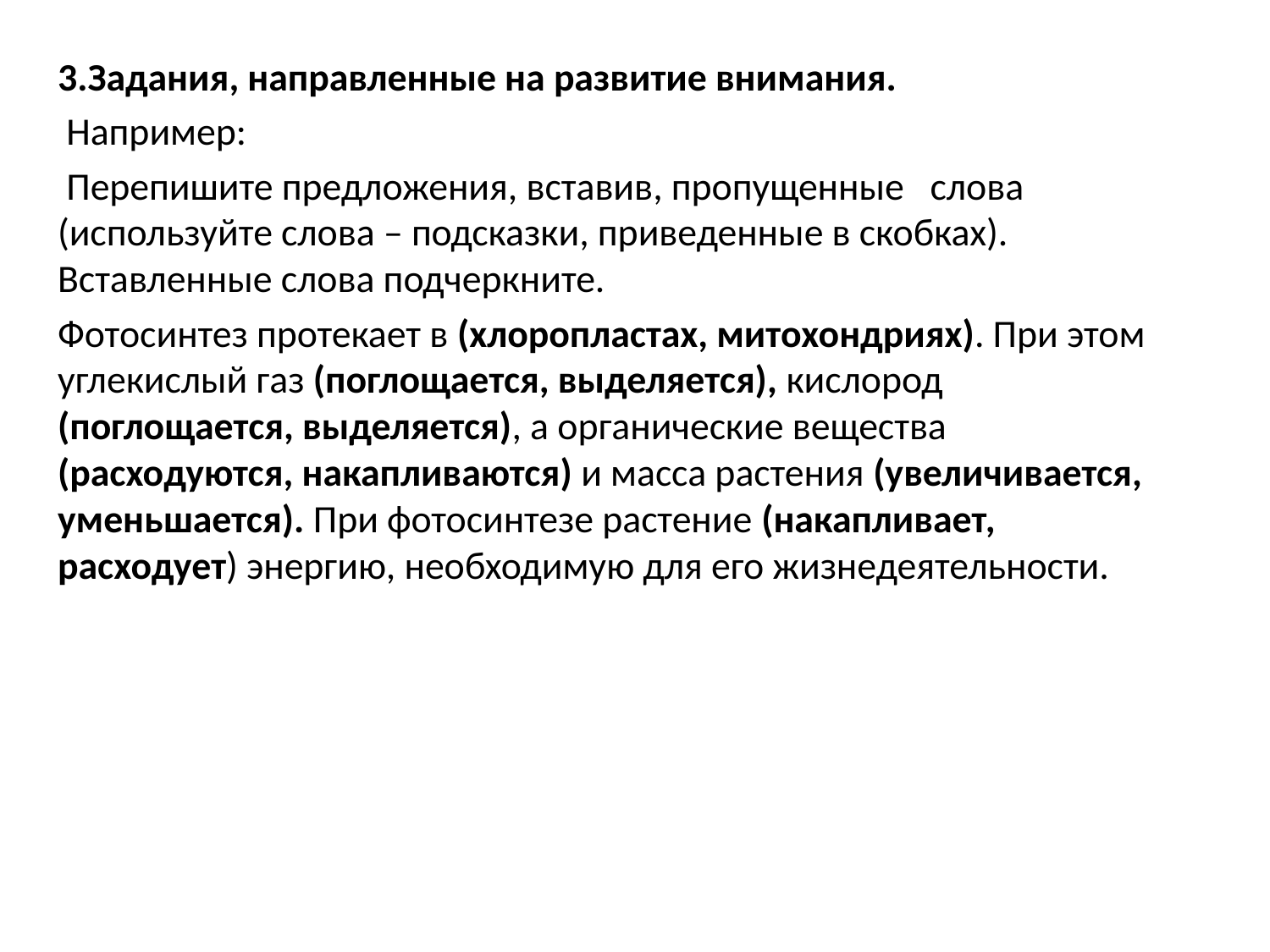

3.Задания, направленные на развитие внимания.
 Например:
 Перепишите предложения, вставив, пропущенные   слова (используйте слова – подсказки, приведенные в скобках). Вставленные слова подчеркните.
Фотосинтез протекает в (хлоропластах, митохондриях). При этом углекислый газ (поглощается, выделяется), кислород (поглощается, выделяется), а органические вещества (расходуются, накапливаются) и масса растения (увеличивается, уменьшается). При фотосинтезе растение (накапливает, расходует) энергию, необходимую для его жизнедеятельности.